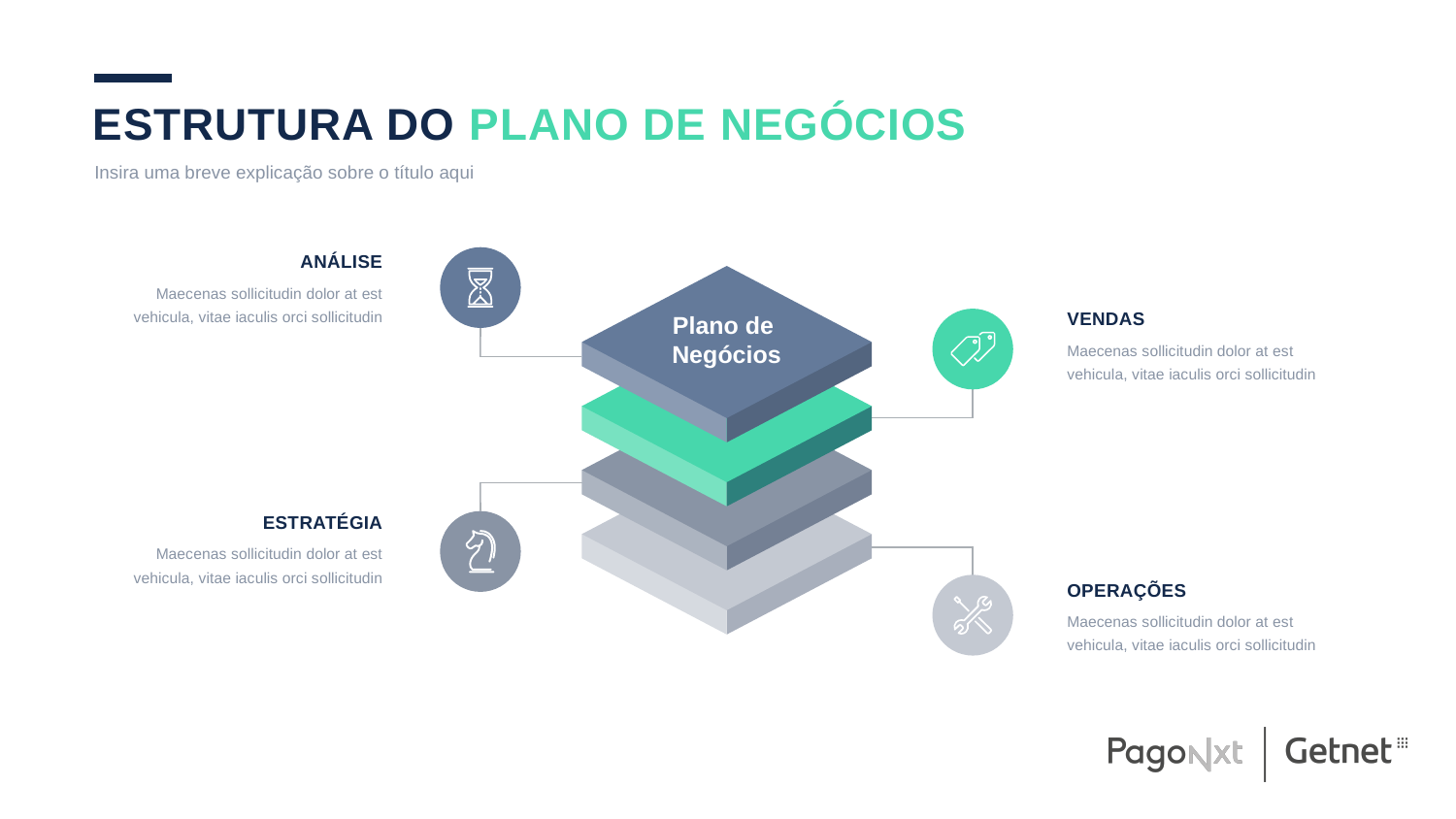

Estrutura do plano de negócios
Insira uma breve explicação sobre o título aqui

análise

Plano de
Negócios
Maecenas sollicitudin dolor at est vehicula, vitae iaculis orci sollicitudin
vendas

Maecenas sollicitudin dolor at est vehicula, vitae iaculis orci sollicitudin
estratégia

Maecenas sollicitudin dolor at est vehicula, vitae iaculis orci sollicitudin

operações
Maecenas sollicitudin dolor at est vehicula, vitae iaculis orci sollicitudin